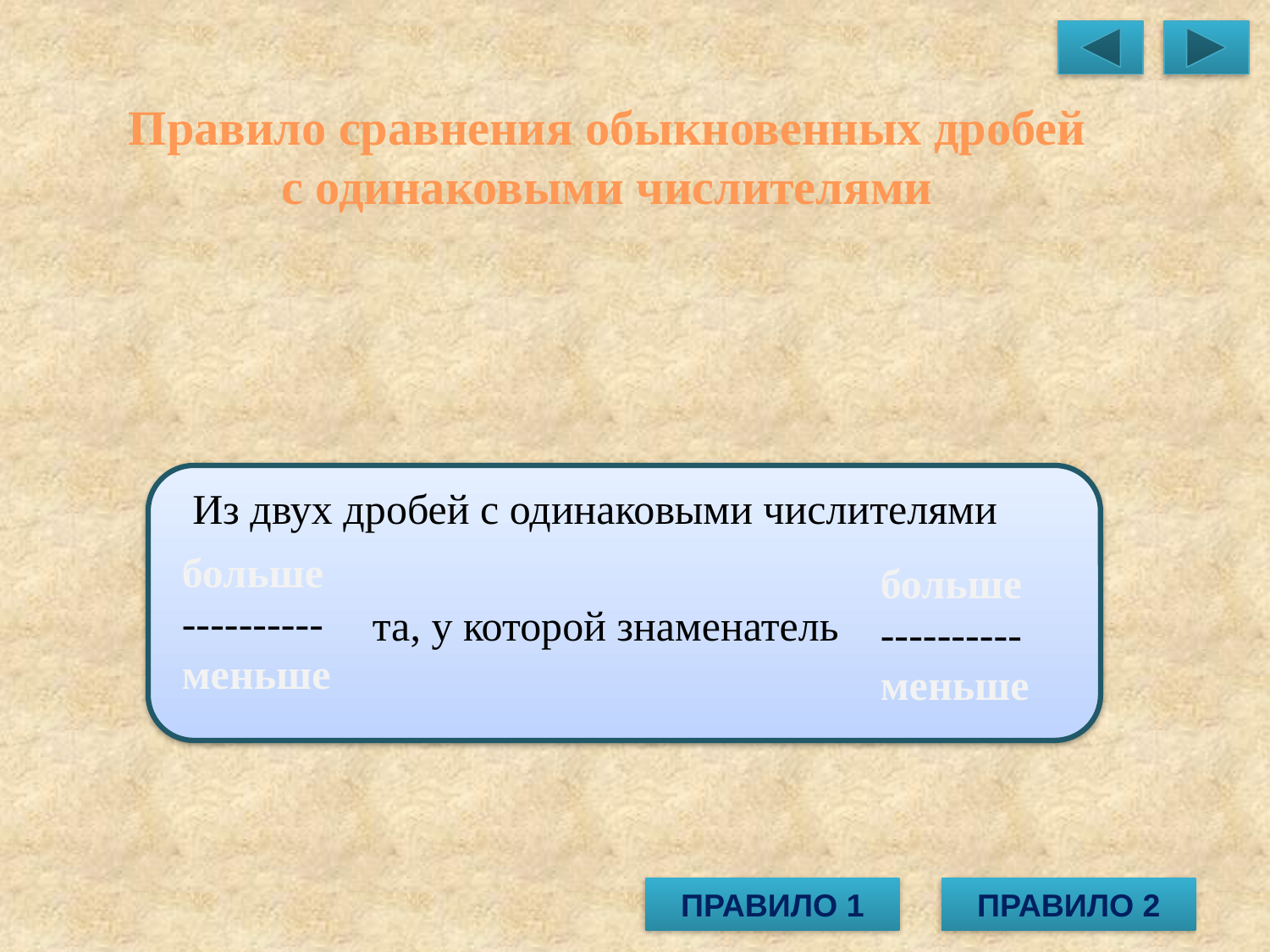

Правило сравнения обыкновенных дробей
с одинаковыми числителями

Из двух дробей с одинаковыми числителями
больше
----------
меньше
больше
----------
меньше
та, у которой знаменатель
ПРАВИЛО 1
ПРАВИЛО 2